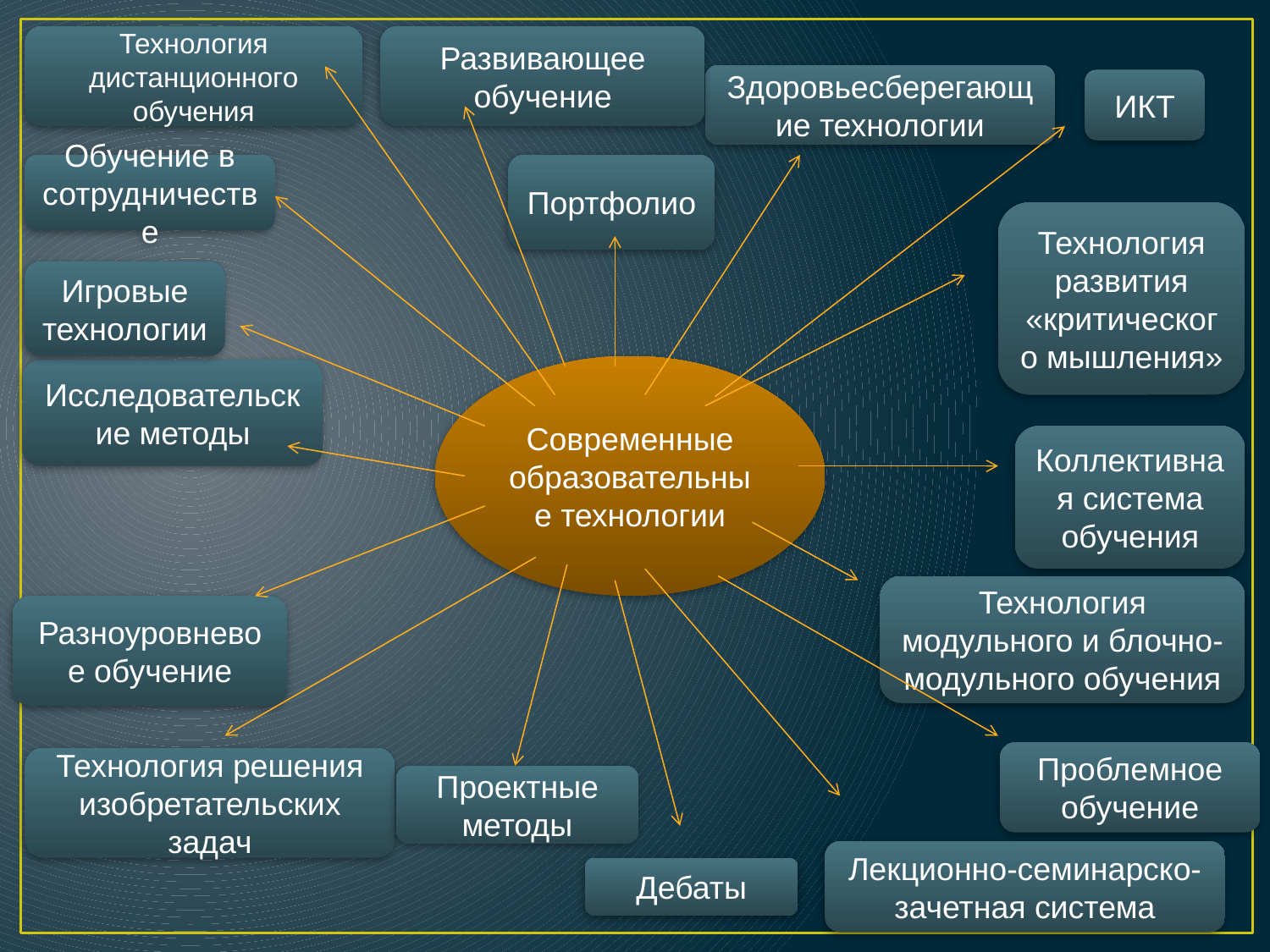

Технология дистанционного обучения
Развивающее обучение
Здоровьесберегающие технологии
ИКТ
Обучение в сотрудничестве
Портфолио
Технология развития «критического мышления»
Игровые технологии
Современные образовательные технологии
Исследовательские методы
Коллективная система обучения
Технология модульного и блочно-модульного обучения
Разноуровневое обучение
Проблемное обучение
Технология решения изобретательских задач
Проектные методы
Лекционно-семинарско-зачетная система
Дебаты